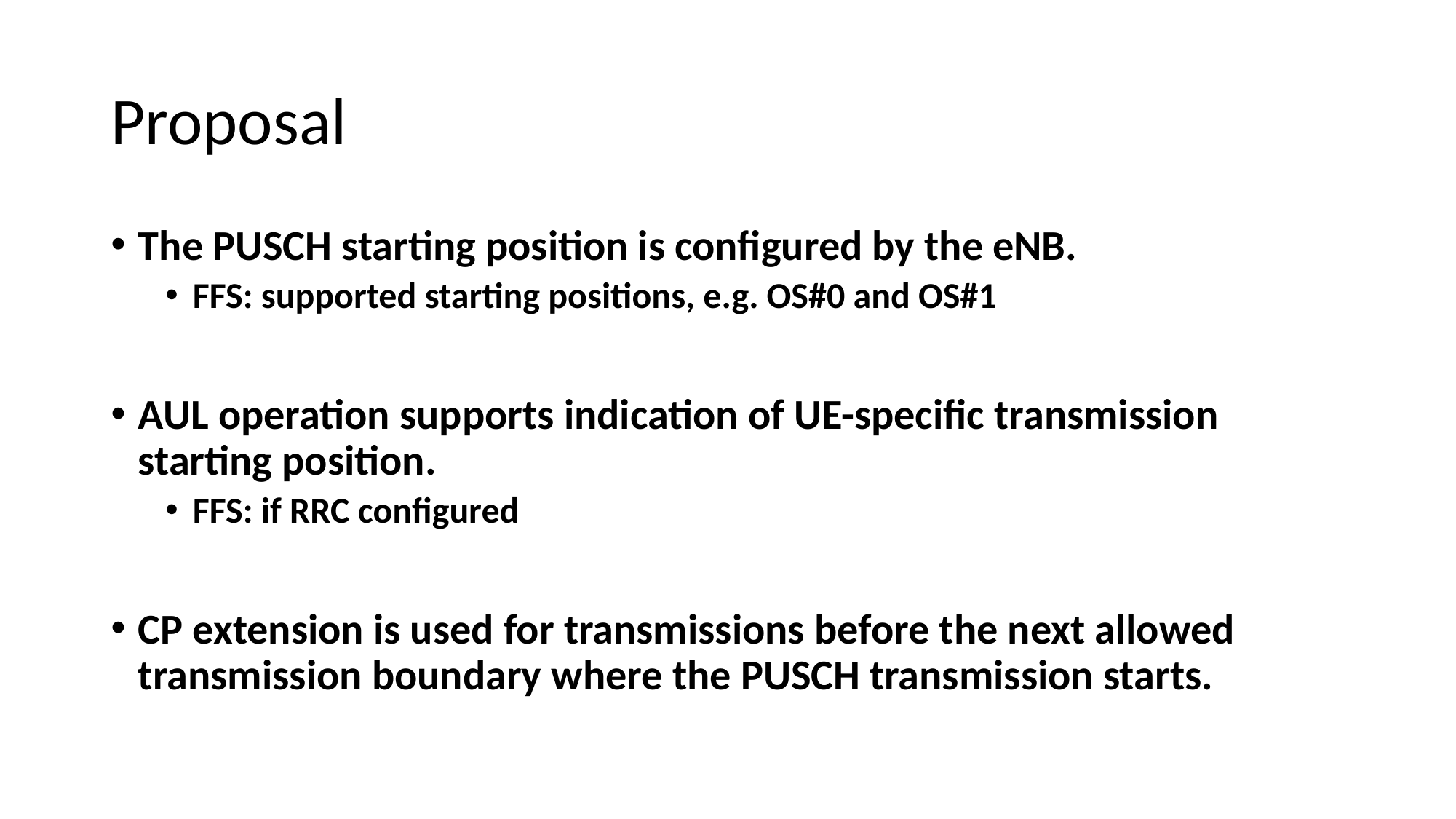

# Proposal
The PUSCH starting position is configured by the eNB.
FFS: supported starting positions, e.g. OS#0 and OS#1

AUL operation supports indication of UE-specific transmission starting position.
FFS: if RRC configured

CP extension is used for transmissions before the next allowed transmission boundary where the PUSCH transmission starts.